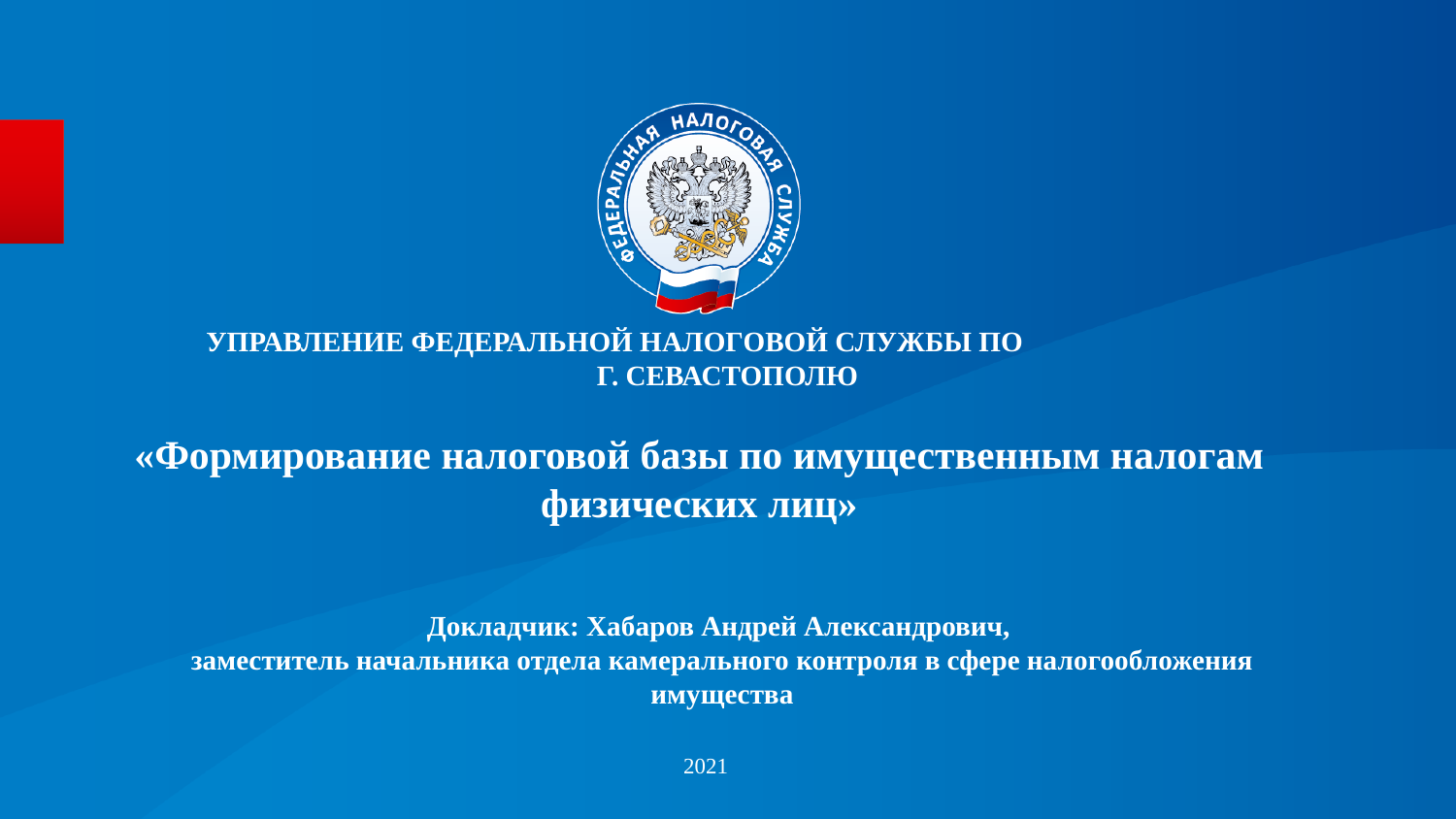

УПРАВЛЕНИЕ ФЕДЕРАЛЬНОЙ НАЛОГОВОЙ СЛУЖБЫ ПО                                 Г. СЕВАСТОПОЛЮ
# «Формирование налоговой базы по имущественным налогам физических лиц»
Докладчик: Хабаров Андрей Александрович,
заместитель начальника отдела камерального контроля в сфере налогообложения имущества
2021